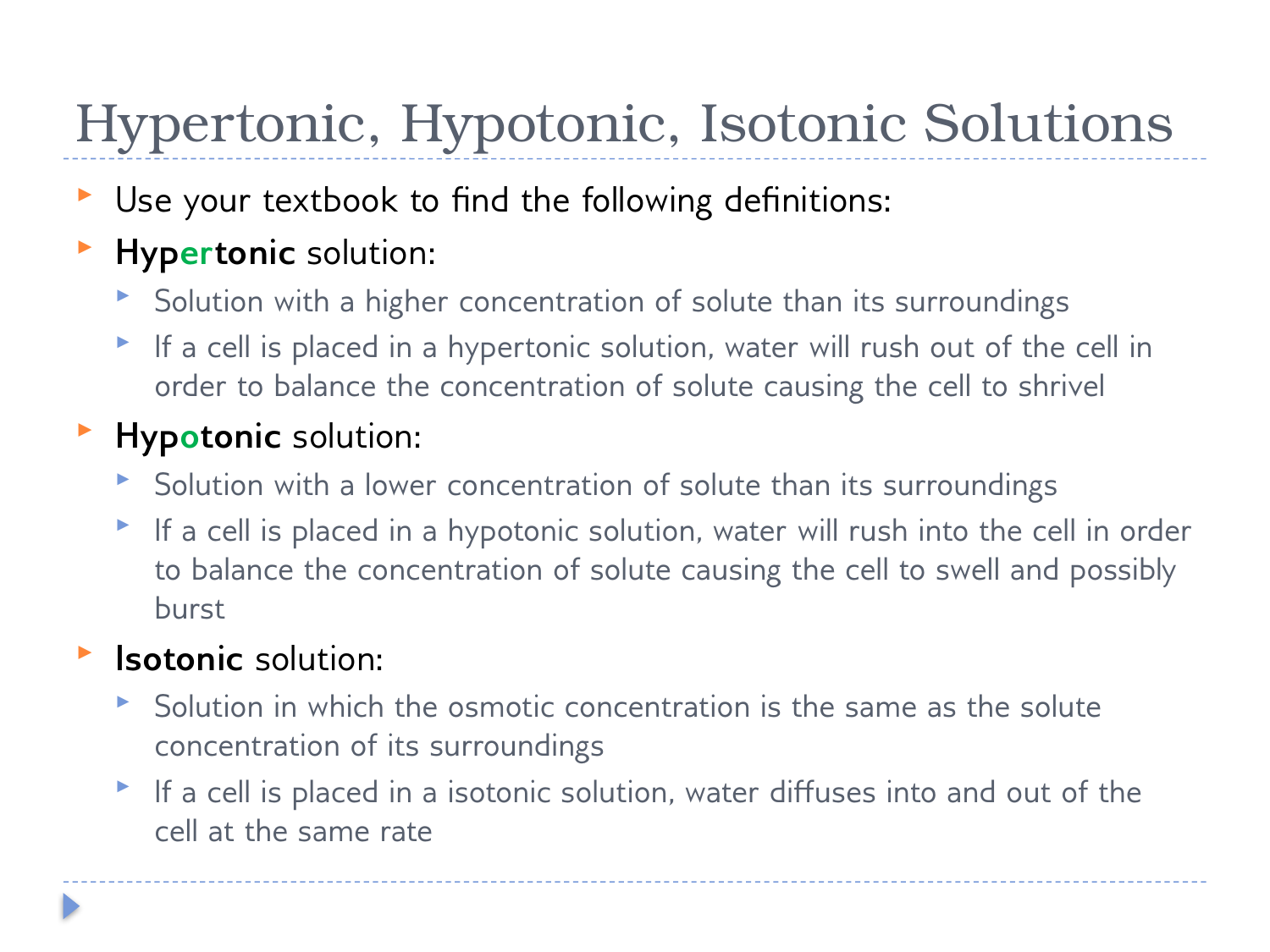

# Hypertonic, Hypotonic, Isotonic Solutions
Use your textbook to find the following definitions:
Hypertonic solution:
Solution with a higher concentration of solute than its surroundings
If a cell is placed in a hypertonic solution, water will rush out of the cell in order to balance the concentration of solute causing the cell to shrivel
Hypotonic solution:
Solution with a lower concentration of solute than its surroundings
If a cell is placed in a hypotonic solution, water will rush into the cell in order to balance the concentration of solute causing the cell to swell and possibly burst
Isotonic solution:
Solution in which the osmotic concentration is the same as the solute concentration of its surroundings
If a cell is placed in a isotonic solution, water diffuses into and out of the cell at the same rate